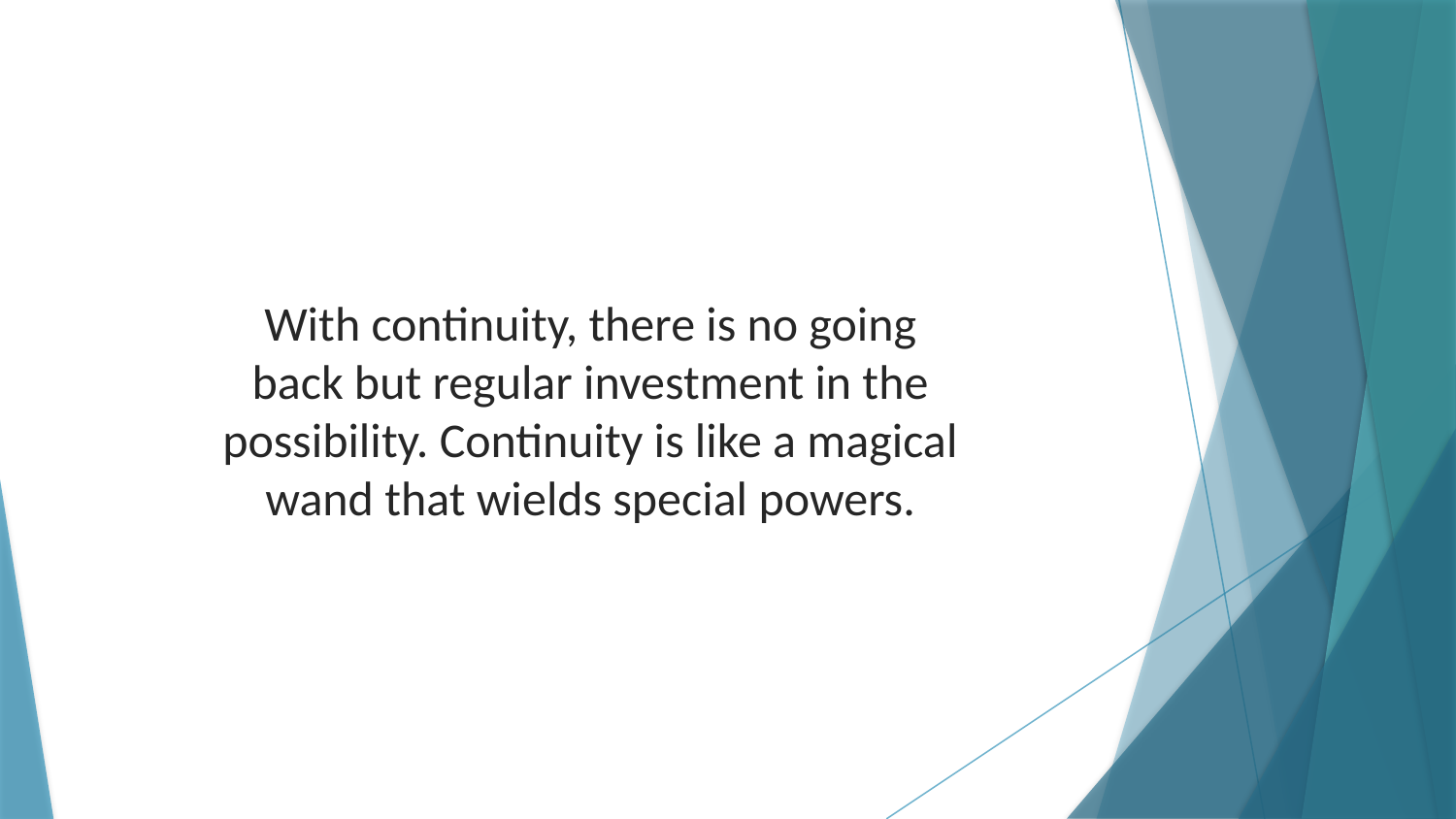

With continuity, there is no going back but regular investment in the possibility. Continuity is like a magical wand that wields special powers.